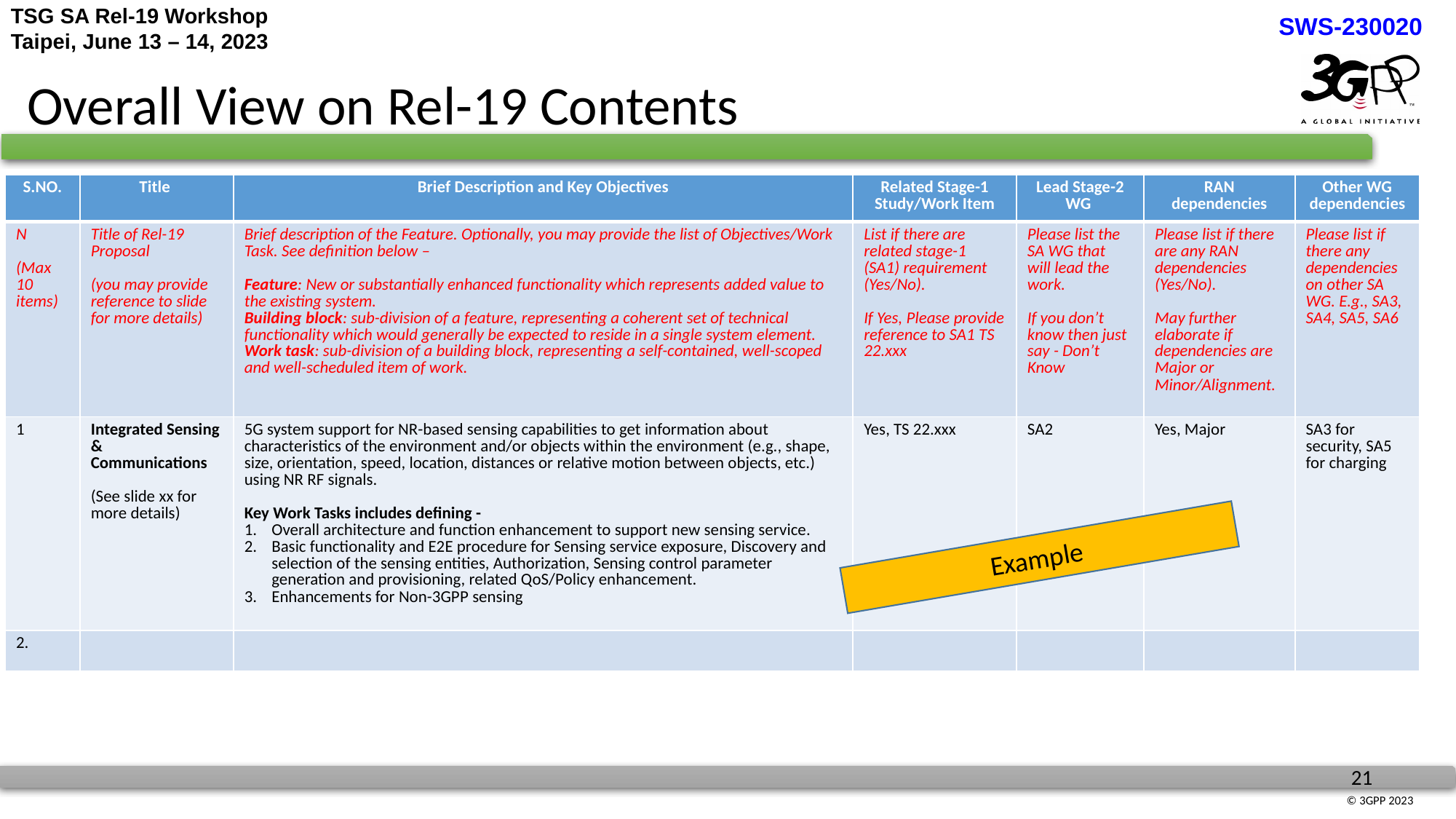

# Overall View on Rel-19 Contents
| S.NO. | Title | Brief Description and Key Objectives | Related Stage-1 Study/Work Item | Lead Stage-2 WG | RAN dependencies | Other WG dependencies |
| --- | --- | --- | --- | --- | --- | --- |
| N (Max 10 items) | Title of Rel-19 Proposal (you may provide reference to slide for more details) | Brief description of the Feature. Optionally, you may provide the list of Objectives/Work Task. See definition below – Feature: New or substantially enhanced functionality which represents added value to the existing system. Building block: sub-division of a feature, representing a coherent set of technical functionality which would generally be expected to reside in a single system element. Work task: sub-division of a building block, representing a self-contained, well-scoped and well-scheduled item of work. | List if there are related stage-1 (SA1) requirement (Yes/No). If Yes, Please provide reference to SA1 TS 22.xxx | Please list the SA WG that will lead the work. If you don’t know then just say - Don’t Know | Please list if there are any RAN dependencies (Yes/No). May further elaborate if dependencies are Major or Minor/Alignment. | Please list if there any dependencies on other SA WG. E.g., SA3, SA4, SA5, SA6 |
| 1 | Integrated Sensing & Communications (See slide xx for more details) | 5G system support for NR-based sensing capabilities to get information about characteristics of the environment and/or objects within the environment (e.g., shape, size, orientation, speed, location, distances or relative motion between objects, etc.) using NR RF signals. Key Work Tasks includes defining - Overall architecture and function enhancement to support new sensing service. Basic functionality and E2E procedure for Sensing service exposure, Discovery and selection of the sensing entities, Authorization, Sensing control parameter generation and provisioning, related QoS/Policy enhancement. Enhancements for Non-3GPP sensing | Yes, TS 22.xxx | SA2 | Yes, Major | SA3 for security, SA5 for charging |
| 2. |  |  |  |  |  |  |
Example